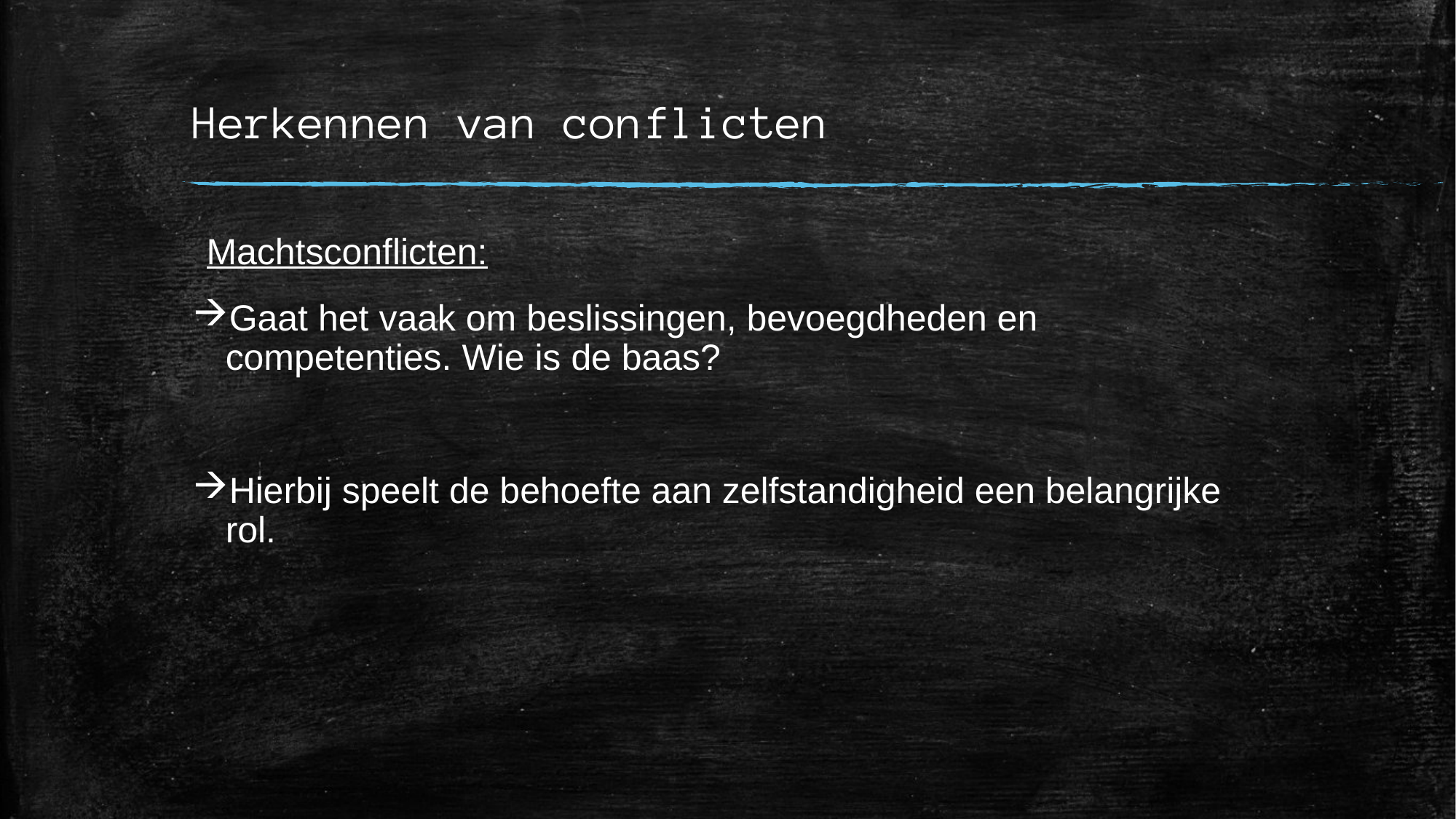

# Herkennen van conflicten
Machtsconflicten:
Gaat het vaak om beslissingen, bevoegdheden en competenties. Wie is de baas?

Hierbij speelt de behoefte aan zelfstandigheid een belangrijke rol.